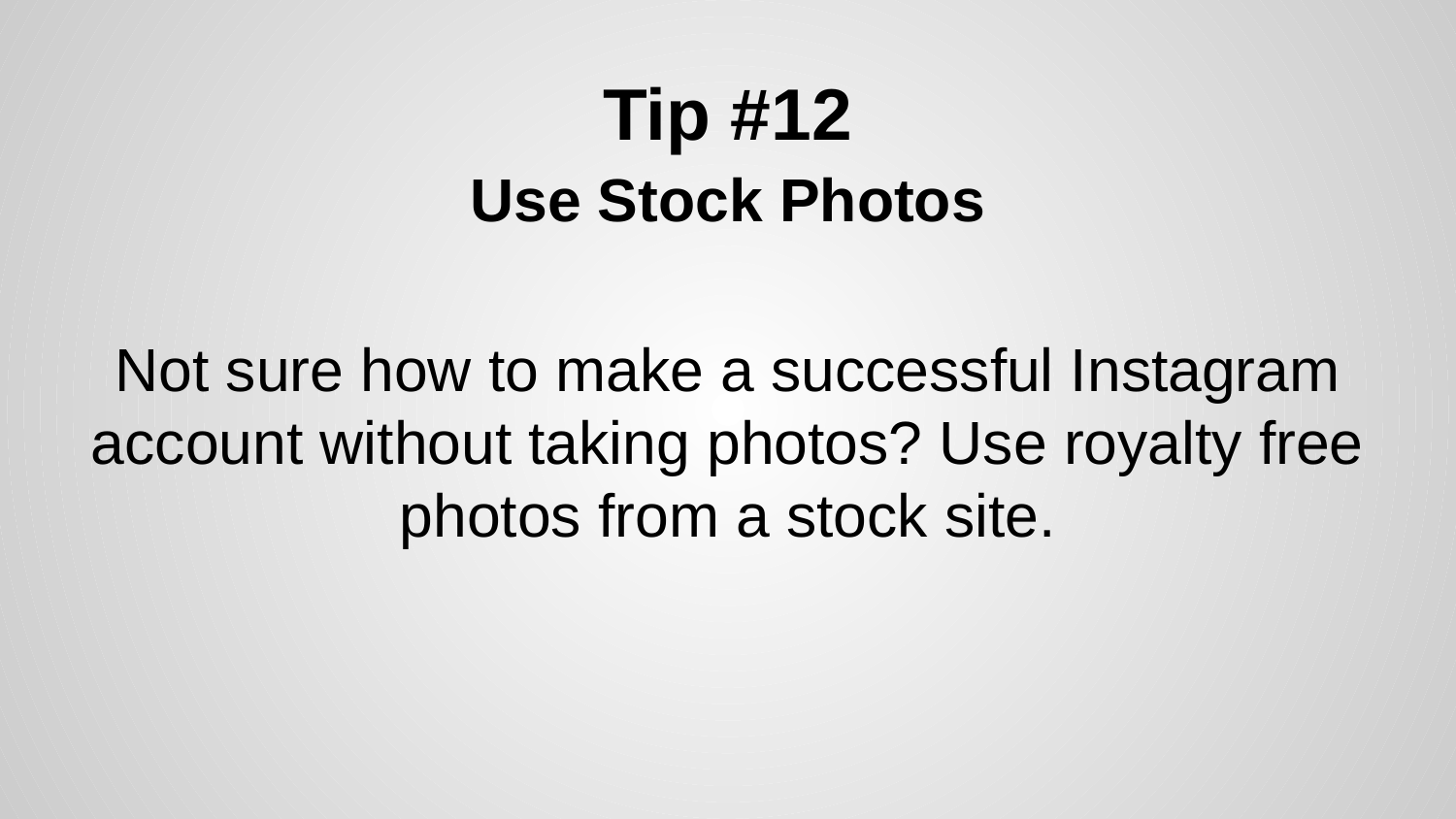

# Tip #12

Use Stock Photos

Not sure how to make a successful Instagram account without taking photos? Use royalty free photos from a stock site.